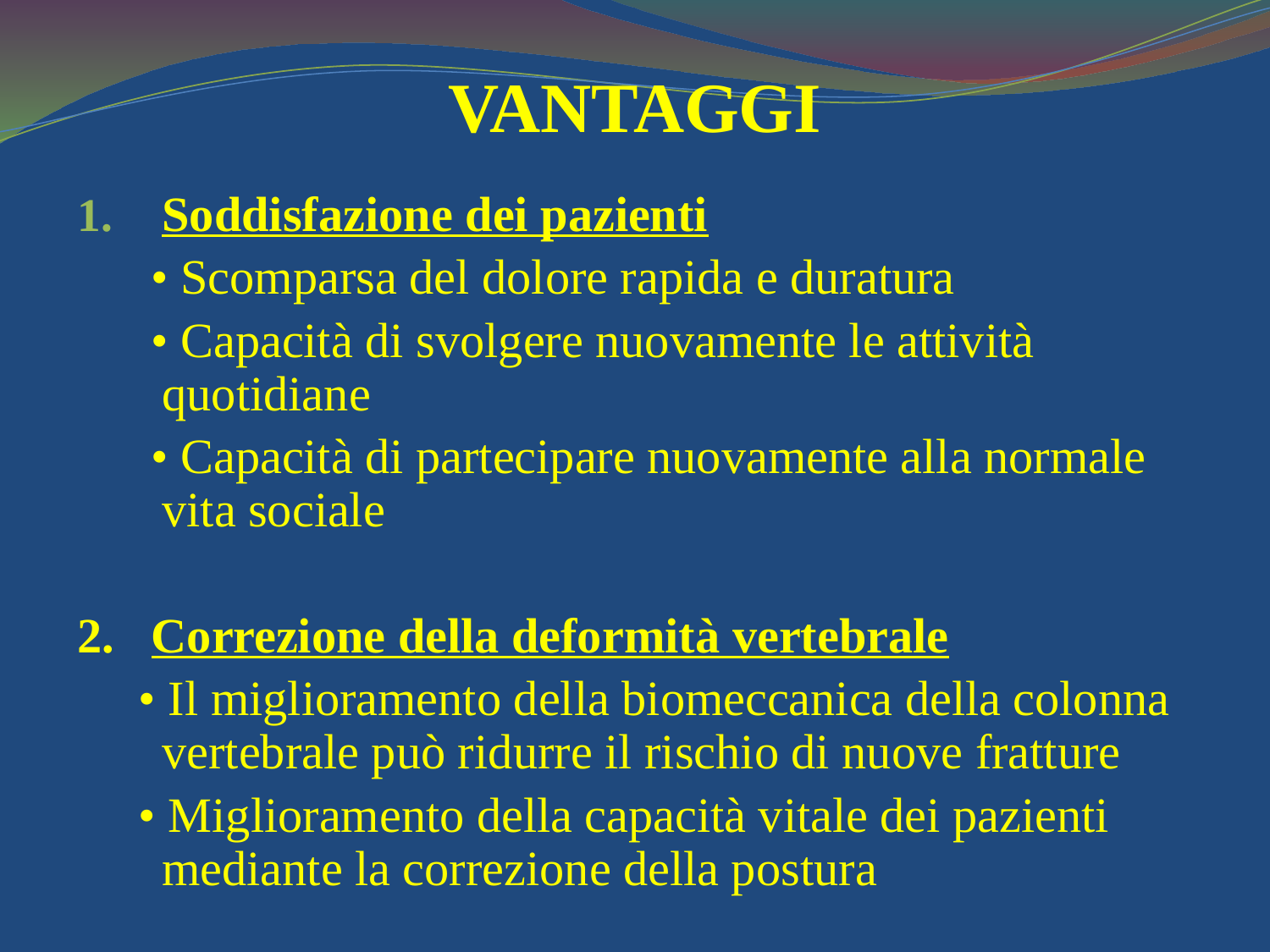

# VANTAGGI
Soddisfazione dei pazienti
      • Scomparsa del dolore rapida e duratura
      • Capacità di svolgere nuovamente le attività quotidiane
      • Capacità di partecipare nuovamente alla normale vita sociale

2.   Correzione della deformità vertebrale
     • Il miglioramento della biomeccanica della colonna vertebrale può ridurre il rischio di nuove fratture
     • Miglioramento della capacità vitale dei pazienti mediante la correzione della postura